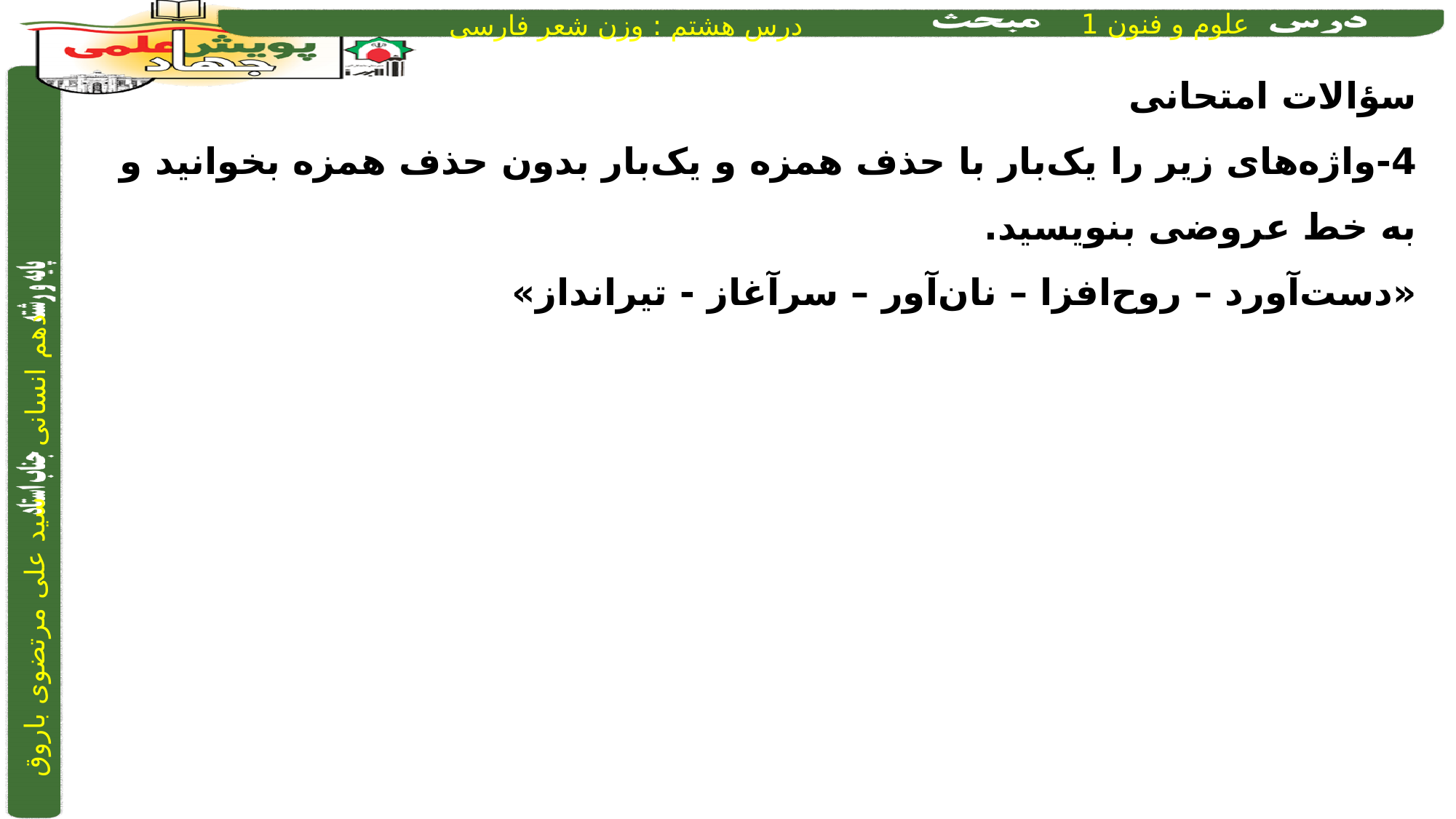

سؤالات امتحانی
4-واژه‌های زیر را یک‌بار با حذف همزه و یک‌بار بدون حذف همزه بخوانید و به خط عروضی بنویسید.
«دست‌آورد – روح‌افزا – نان‌آور – سرآغاز - تیرانداز»